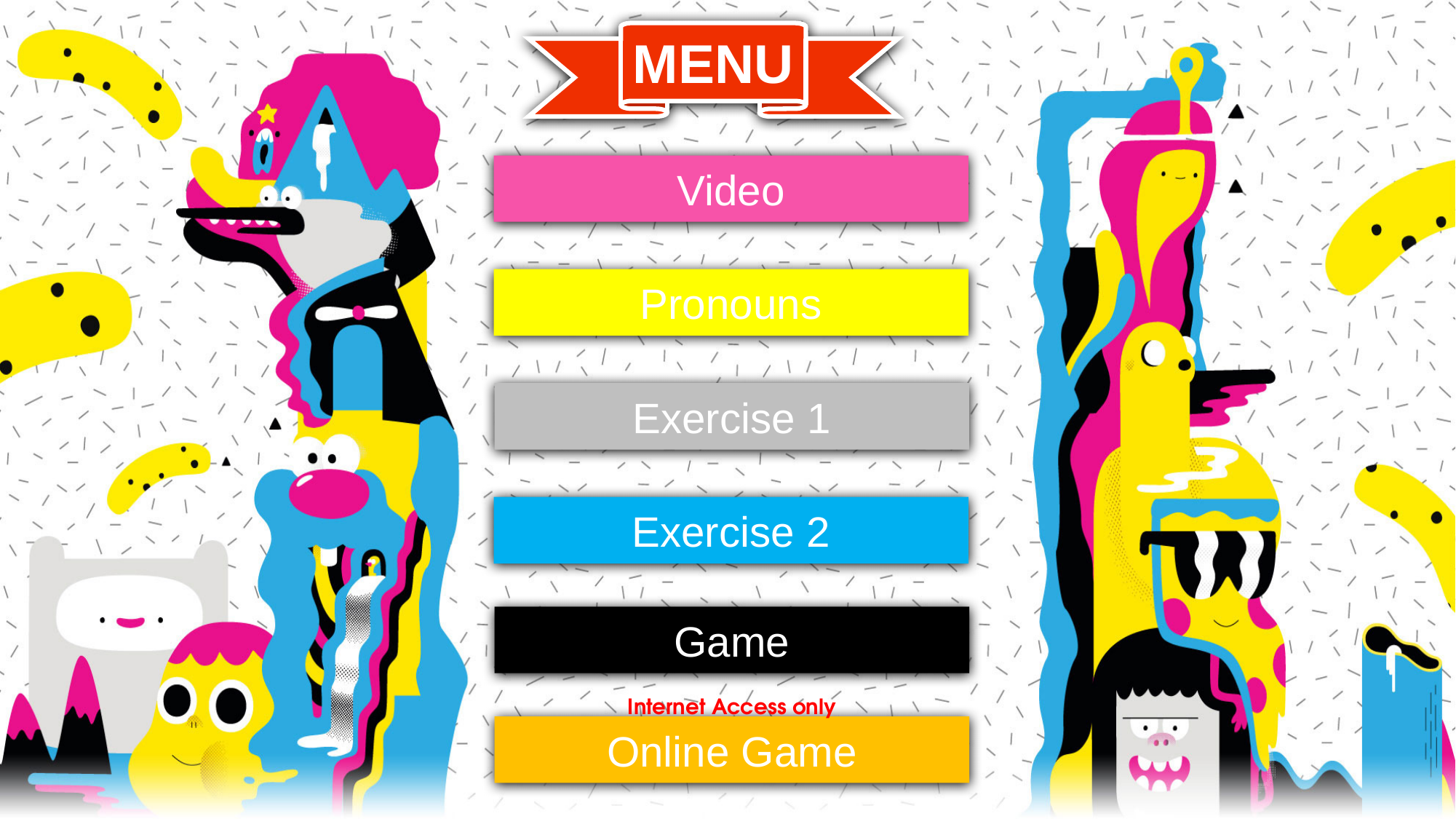

MENU
Video
Pronouns
Exercise 1
Exercise 2
Game
Internet Access only
Online Game